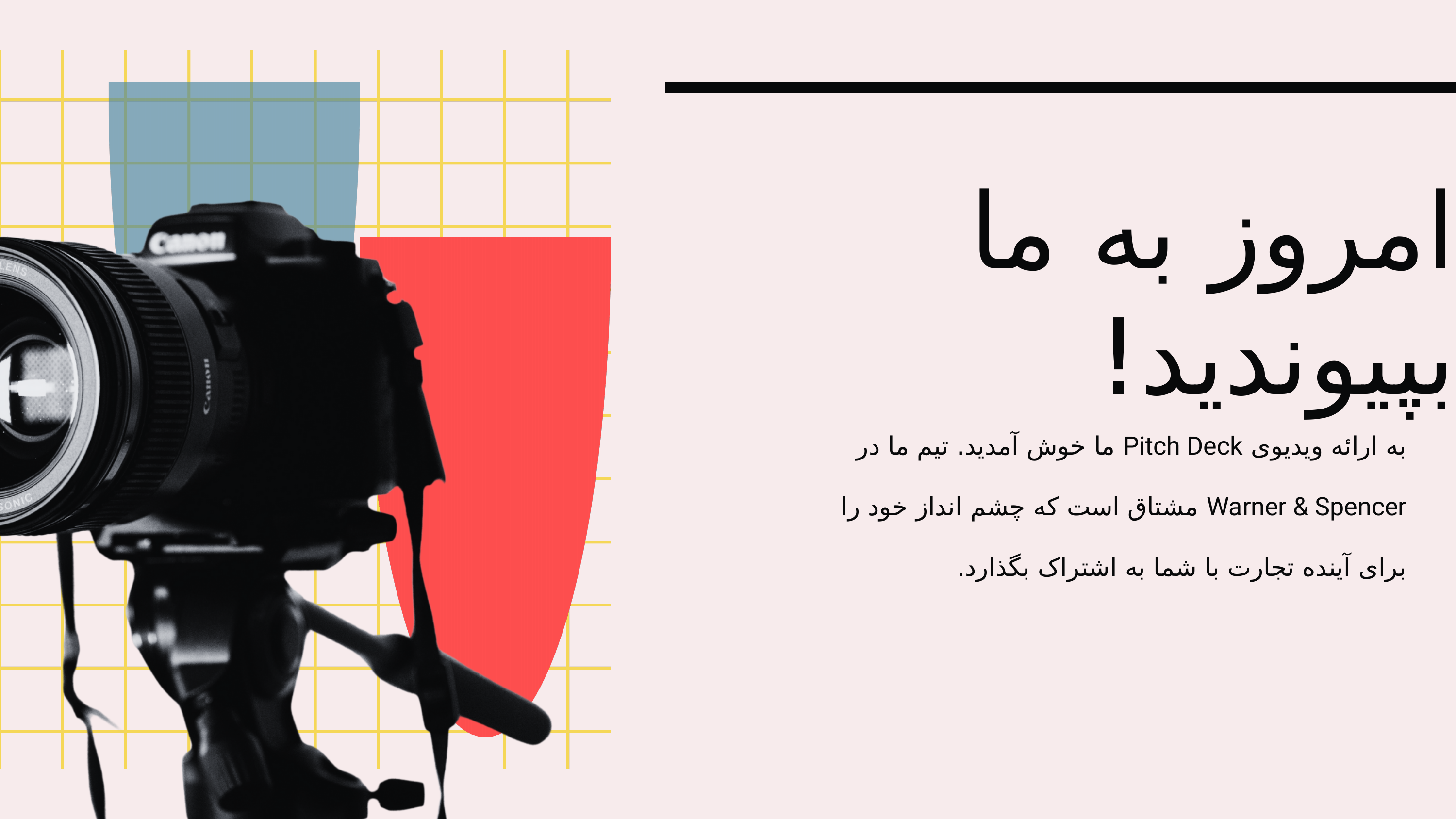

امروز به ما بپیوندید!

به ارائه ویدیوی Pitch Deck ما خوش آمدید. تیم ما در Warner & Spencer مشتاق است که چشم انداز خود را برای آینده تجارت با شما به اشتراک بگذارد.